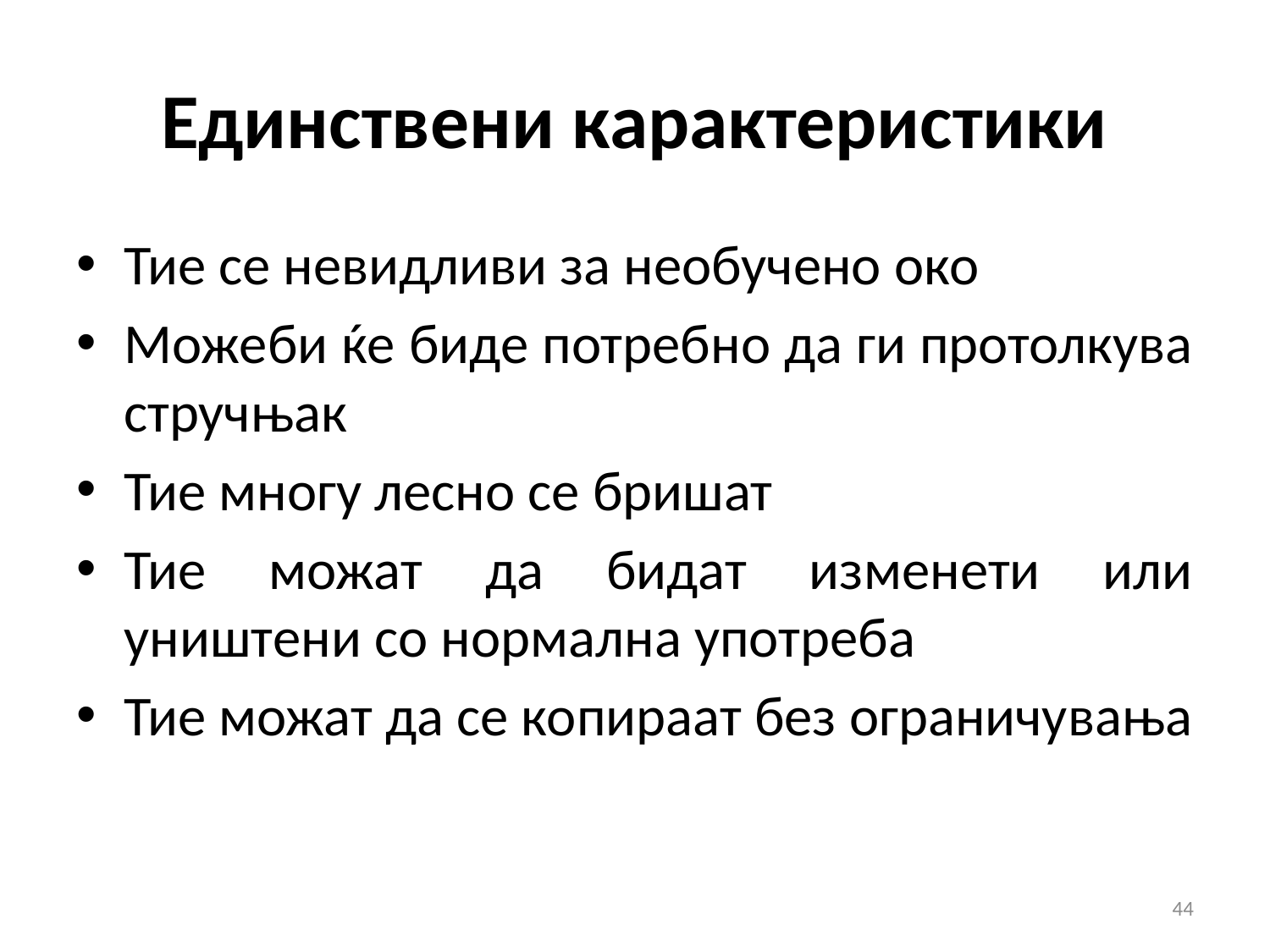

# Единствени карактеристики
Тие се невидливи за необучено око
Можеби ќе биде потребно да ги протолкува стручњак
Тие многу лесно се бришат
Тие можат да бидат изменети или уништени со нормална употреба
Тие можат да се копираат без ограничувања

44